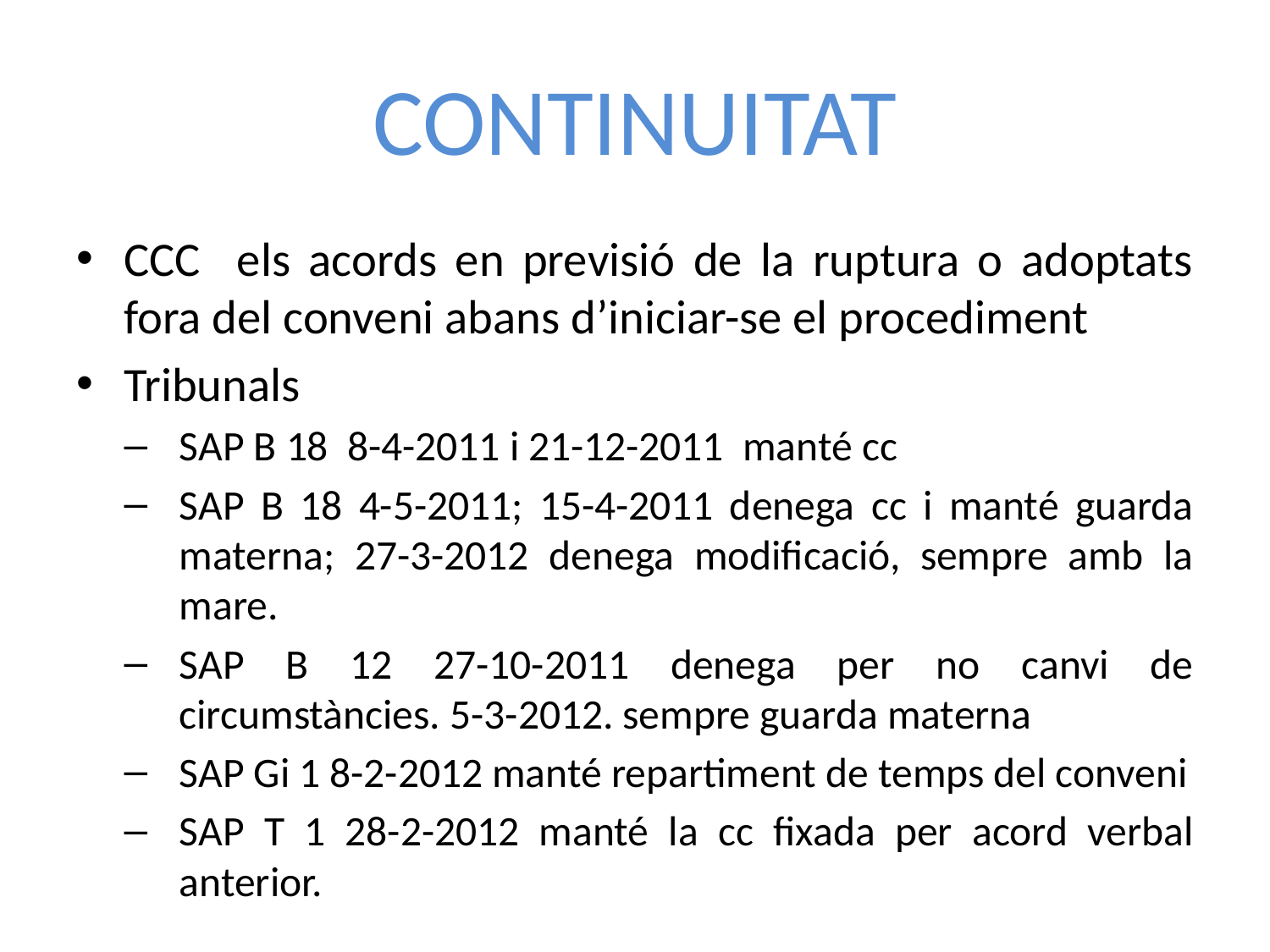

# CONTINUITAT
CCC  els acords en previsió de la ruptura o adoptats fora del conveni abans d’iniciar-se el procediment
Tribunals
SAP B 18  8-4-2011 i 21-12-2011  manté cc
SAP B 18 4-5-2011; 15-4-2011 denega cc i manté guarda materna; 27-3-2012 denega modificació, sempre amb la mare.
SAP B 12 27-10-2011 denega per no canvi de circumstàncies. 5-3-2012. sempre guarda materna
SAP Gi 1 8-2-2012 manté repartiment de temps del conveni
SAP T 1 28-2-2012 manté la cc fixada per acord verbal anterior.